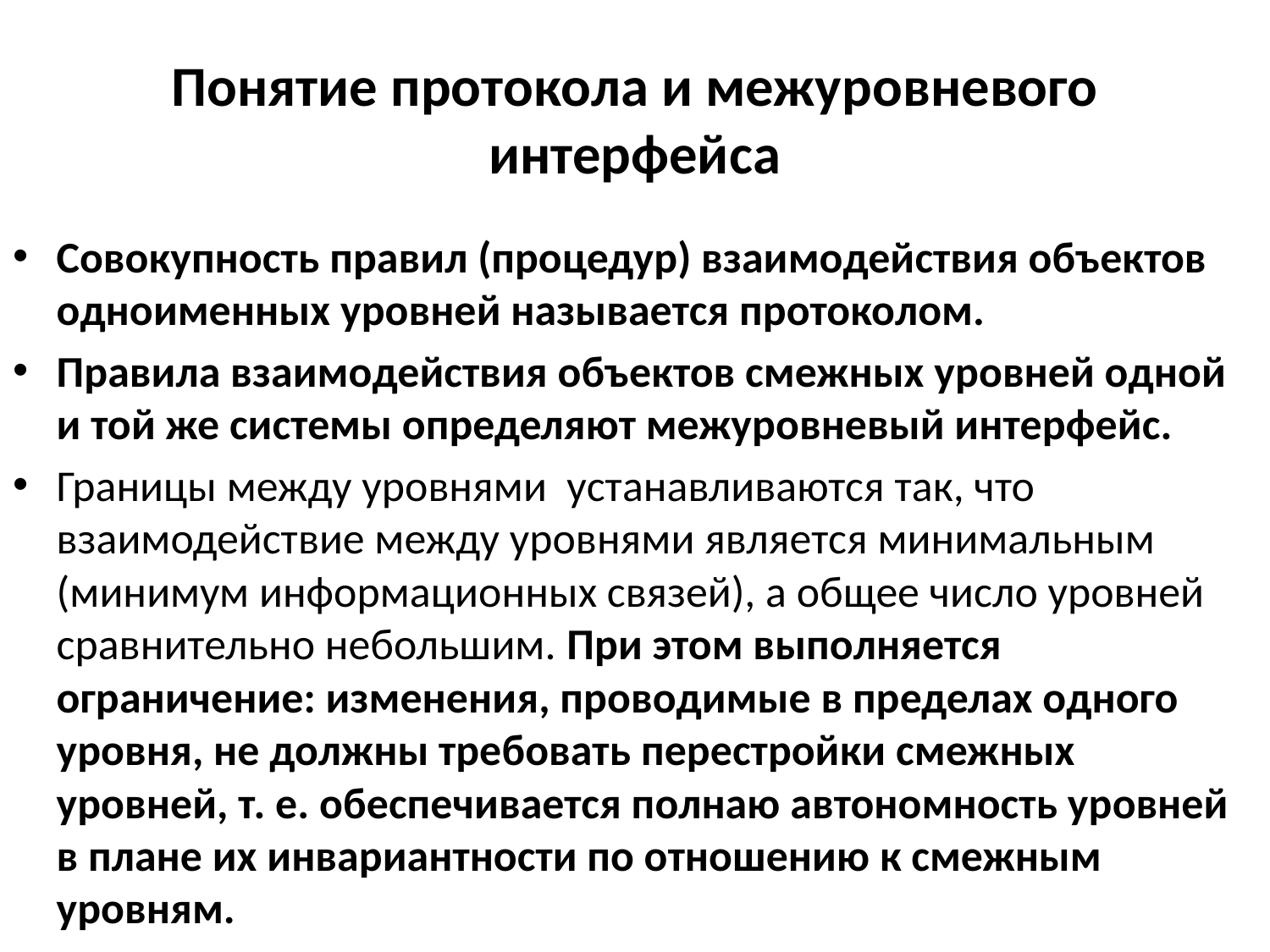

# Понятие протокола и межуровневого интерфейса
Совокупность правил (процедур) взаимодействия объектов одноименных уровней называется протоколом.
Правила взаимодействия объектов смежных уровней одной и той же системы определяют межуровневый интерфейс.
Границы между уровнями  устанавливаются так, что взаимодействие между уровнями является минимальным (минимум информационных связей), а общее число уровней сравнительно небольшим. При этом выполняется ограничение: изменения, проводимые в пределах одного уровня, не должны требовать перестройки смежных уровней, т. е. обеспечивается полнаю автономность уровней в плане их инвариантности по отношению к смежным уровням.